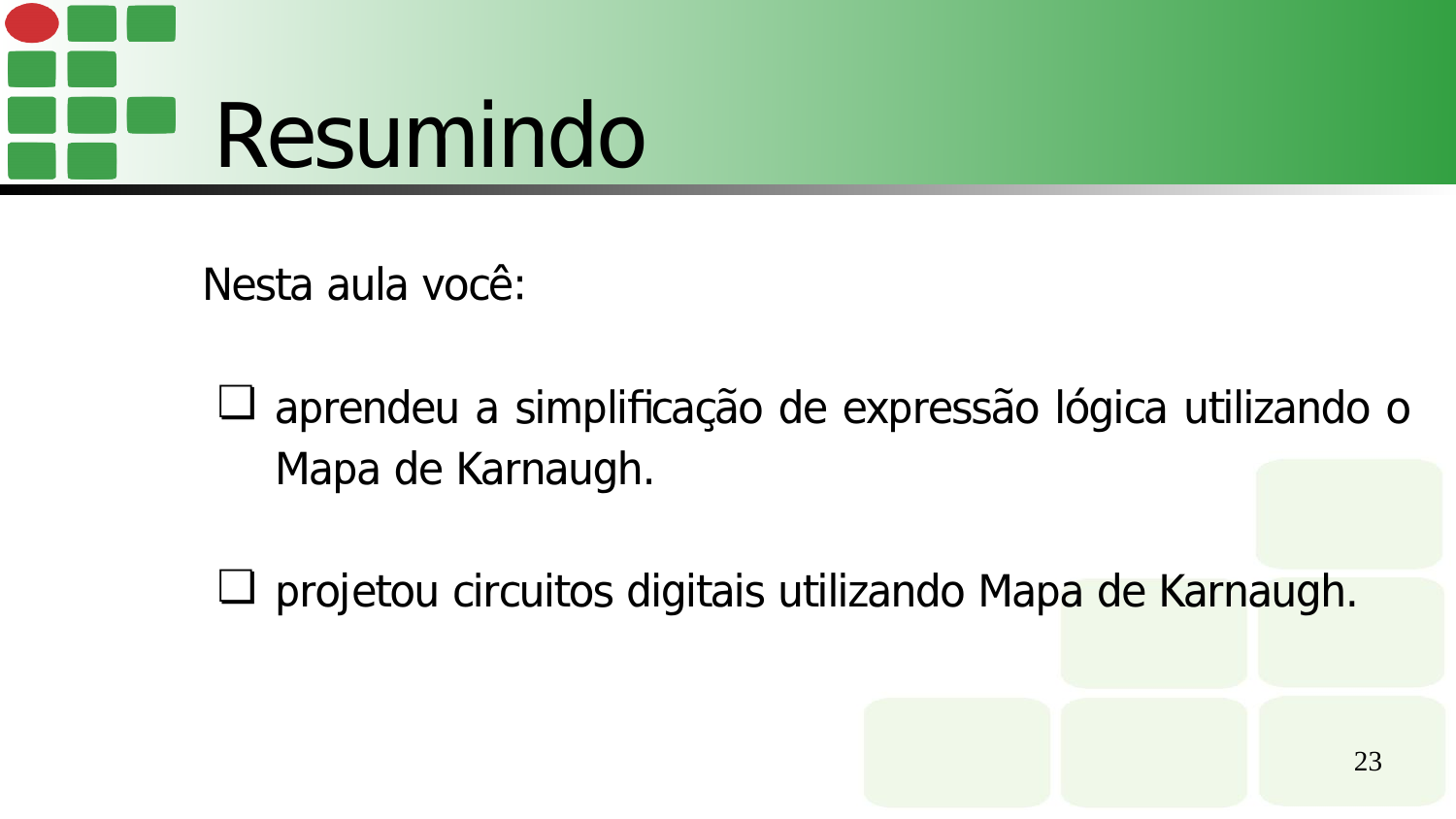

Resumindo
Nesta aula você:

aprendeu a simplificação de expressão lógica utilizando o Mapa de Karnaugh.

projetou circuitos digitais utilizando Mapa de Karnaugh.
23